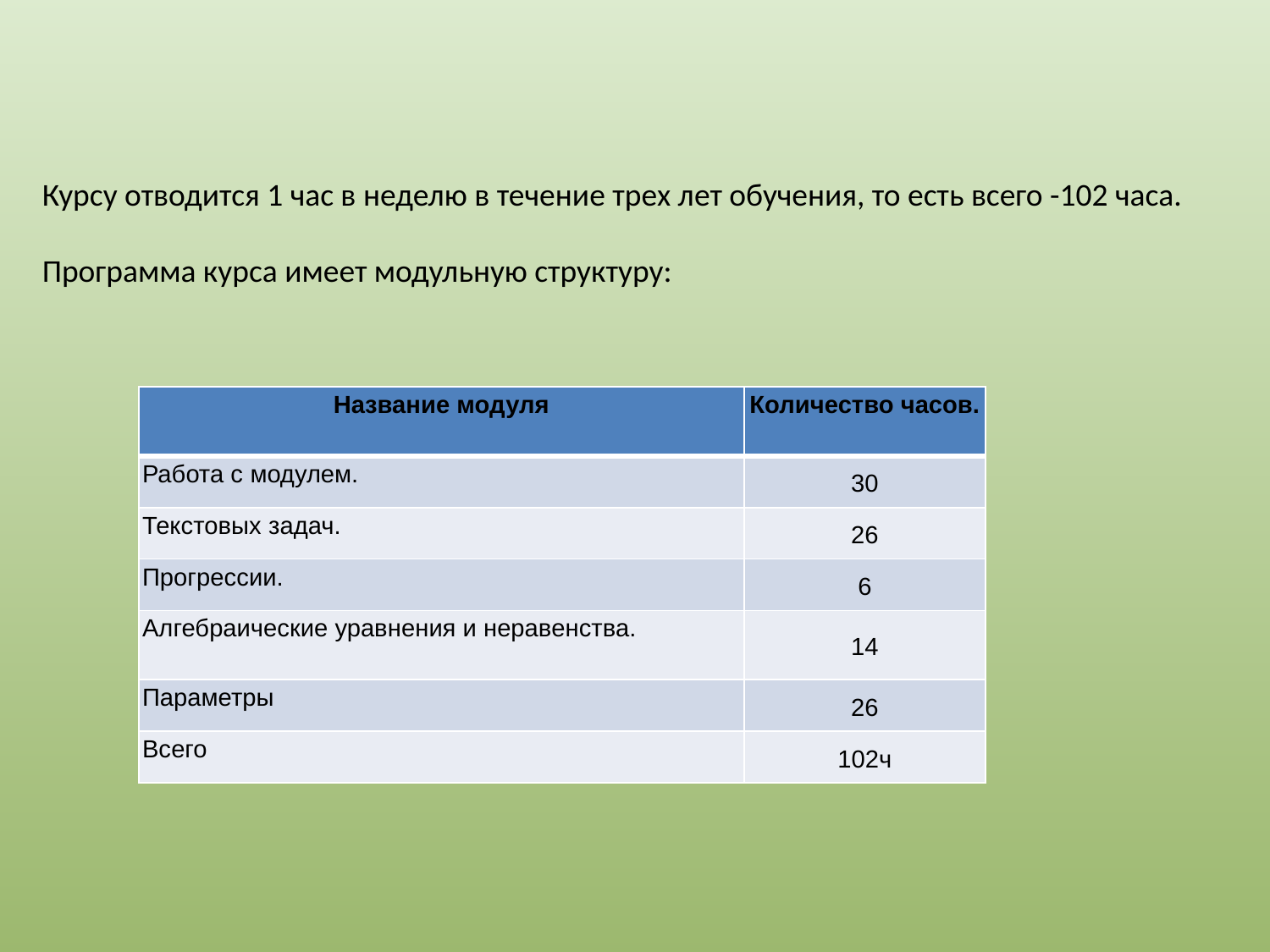

Курсу отводится 1 час в неделю в течение трех лет обучения, то есть всего -102 часа.

Программа курса имеет модульную структуру:

| Название модуля | Количество часов. |
| --- | --- |
| Работа с модулем. | 30 |
| Текстовых задач. | 26 |
| Прогрессии. | 6 |
| Алгебраические уравнения и неравенства. | 14 |
| Параметры | 26 |
| Всего | 102ч |